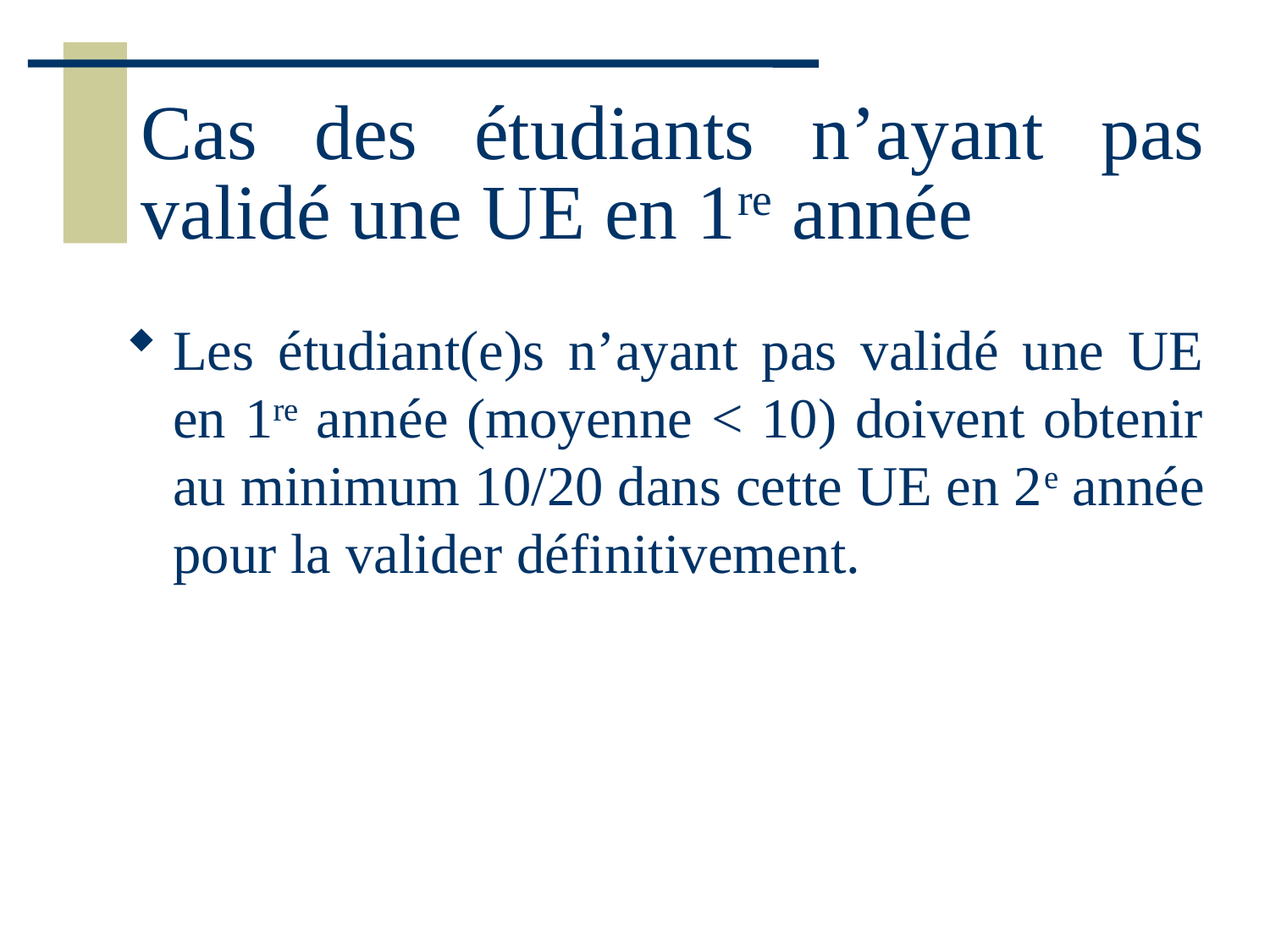

# Cas des étudiants n’ayant pas validé une UE en 1re année
Les étudiant(e)s n’ayant pas validé une UE en 1re année (moyenne < 10) doivent obtenir au minimum 10/20 dans cette UE en 2e année pour la valider définitivement.